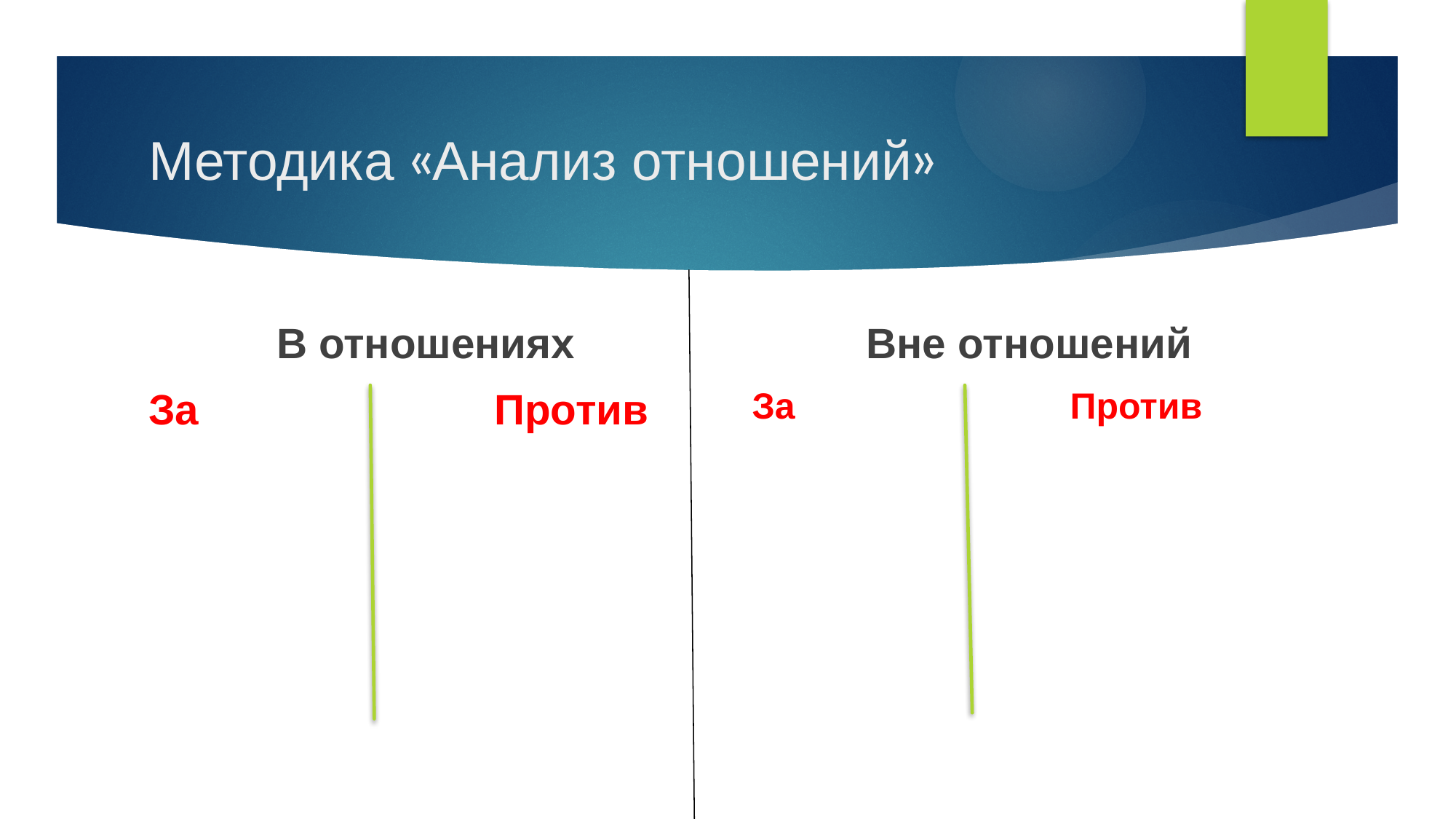

# Методика «Анализ отношений»
В отношениях
За                         Против
Вне отношений
За                           Против